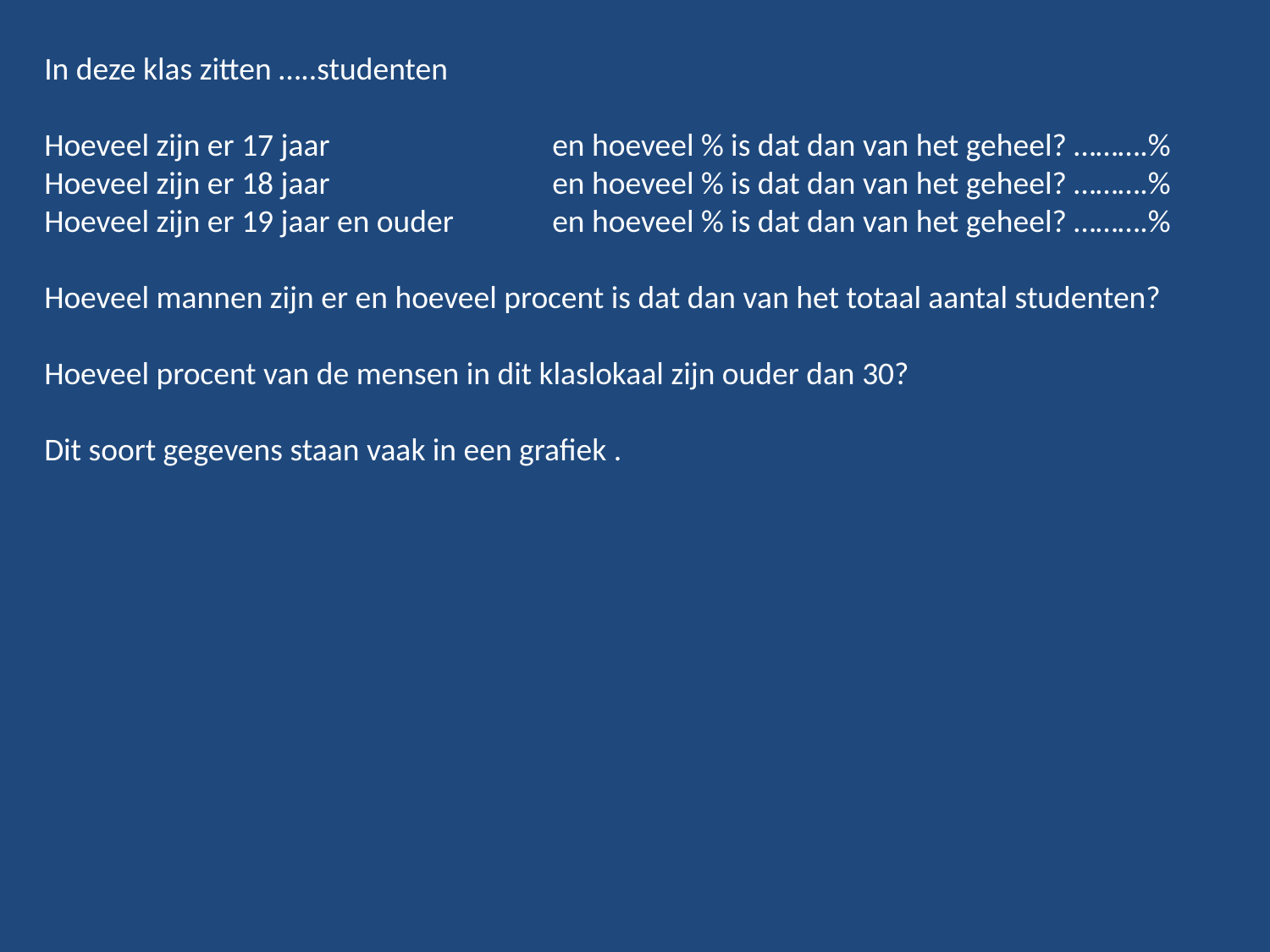

In deze klas zitten …..studenten

Hoeveel zijn er 17 jaar		en hoeveel % is dat dan van het geheel? ……….%
Hoeveel zijn er 18 jaar 		en hoeveel % is dat dan van het geheel? ……….%
Hoeveel zijn er 19 jaar en ouder 	en hoeveel % is dat dan van het geheel? ……….%

Hoeveel mannen zijn er en hoeveel procent is dat dan van het totaal aantal studenten?

Hoeveel procent van de mensen in dit klaslokaal zijn ouder dan 30?

Dit soort gegevens staan vaak in een grafiek .